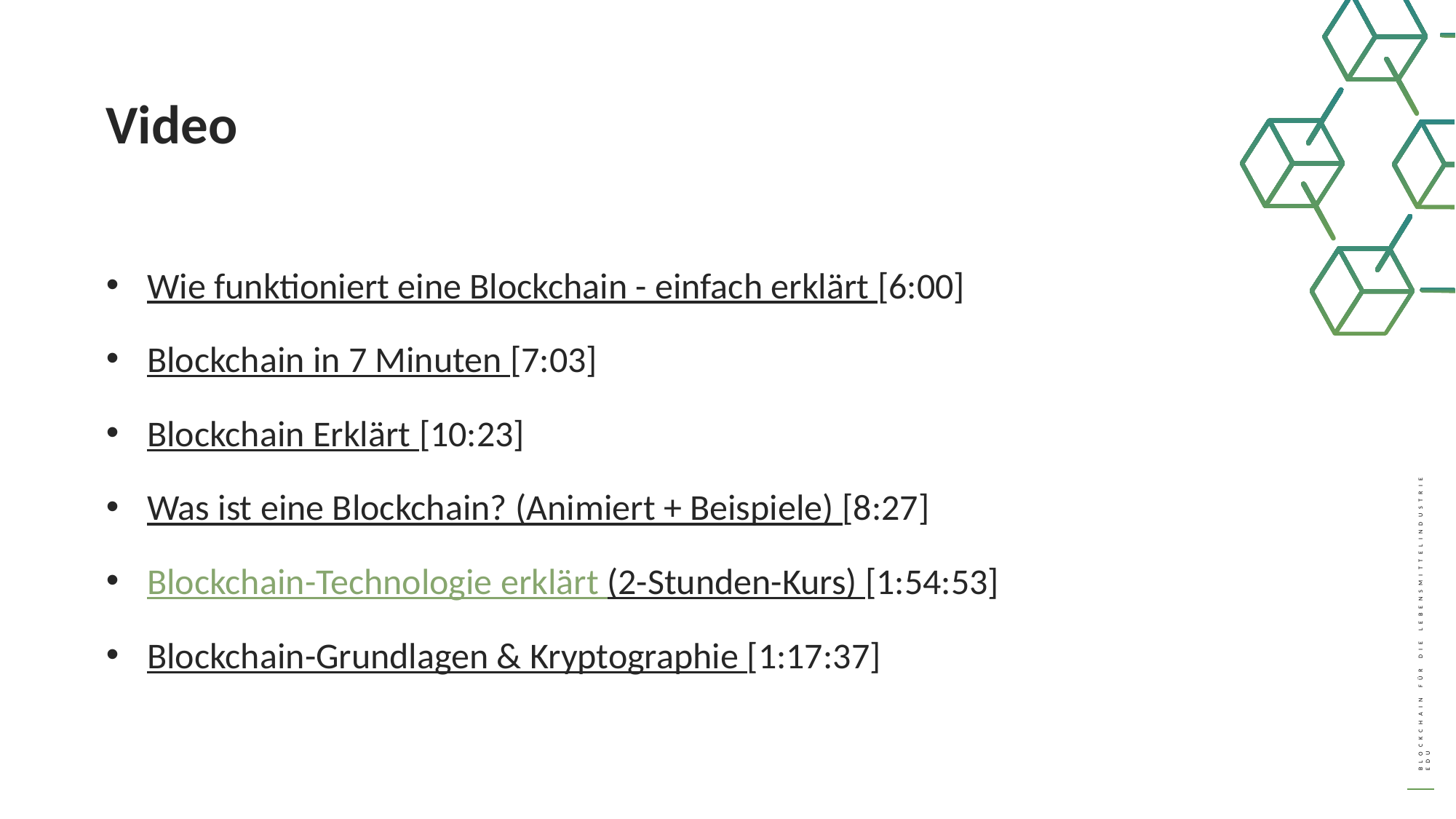

Video
Wie funktioniert eine Blockchain - einfach erklärt [6:00]
Blockchain in 7 Minuten [7:03]
Blockchain Erklärt [10:23]
Was ist eine Blockchain? (Animiert + Beispiele) [8:27]
Blockchain-Technologie erklärt (2-Stunden-Kurs) [1:54:53]
Blockchain-Grundlagen & Kryptographie [1:17:37]